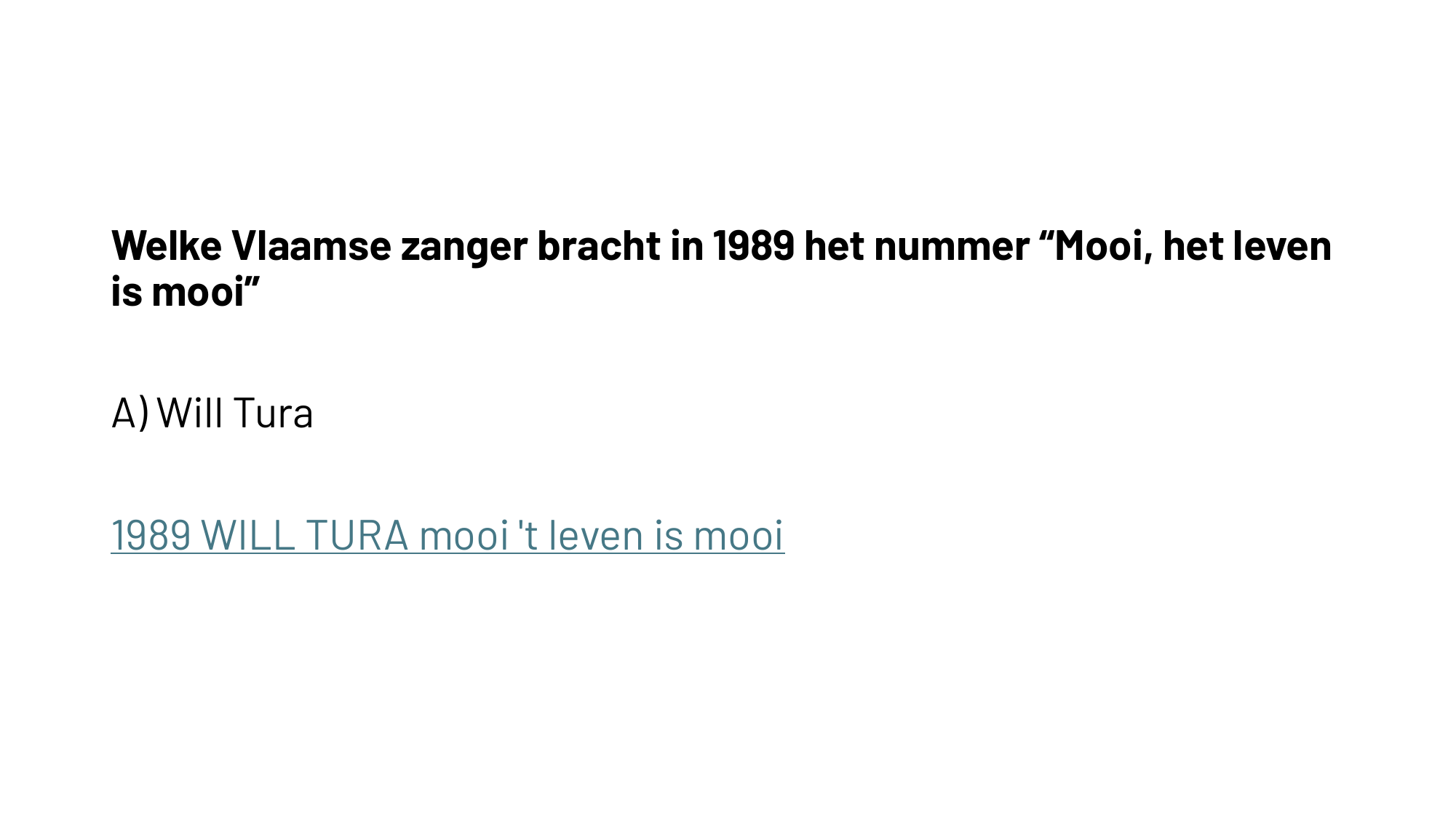

Welke Vlaamse zanger bracht in 1989 het nummer “Mooi, het leven is mooi”

A) Will Tura

1989 WILL TURA mooi 't leven is mooi